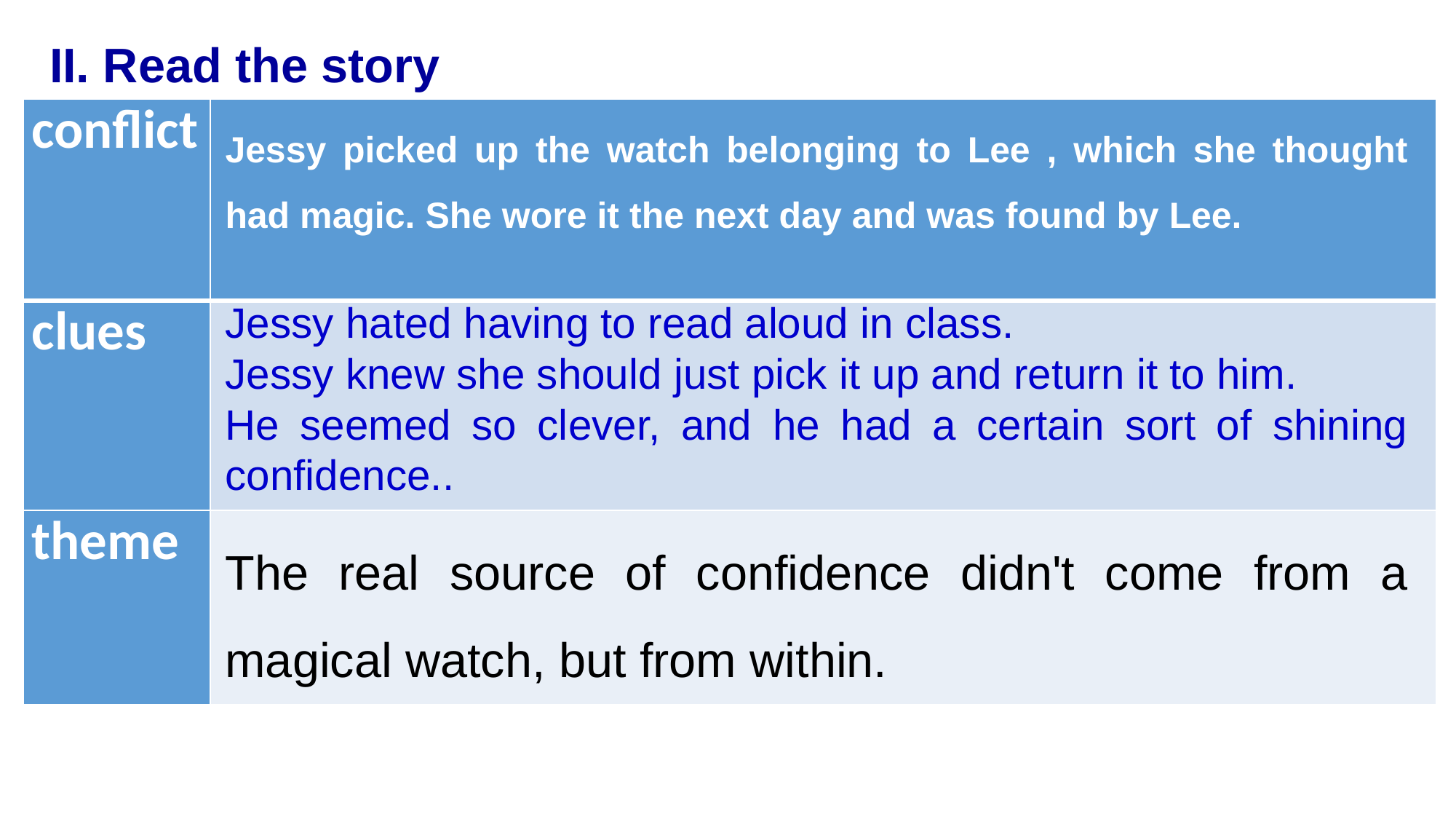

II. Read the story
| conflict |  |
| --- | --- |
| clues |  |
| theme |  |
Jessy picked up the watch belonging to Lee , which she thought had magic. She wore it the next day and was found by Lee.

Jessy hated having to read aloud in class.
Jessy knew she should just pick it up and return it to him.
He seemed so clever, and he had a certain sort of shining confidence..
The real source of confidence didn't come from a magical watch, but from within.